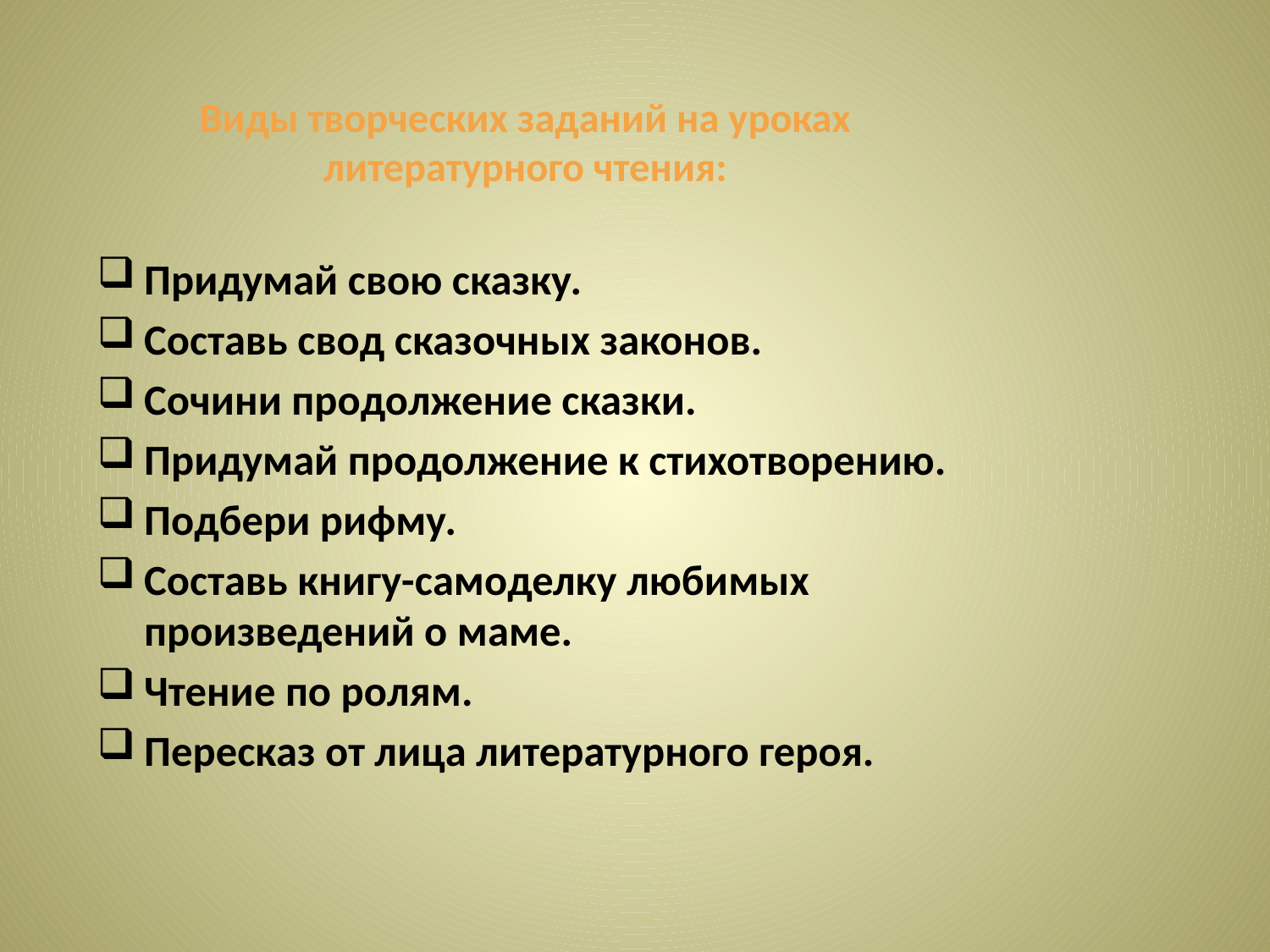

# Виды творческих заданий на уроках литературного чтения:
Придумай свою сказку.
Составь свод сказочных законов.
Сочини продолжение сказки.
Придумай продолжение к стихотворению.
Подбери рифму.
Составь книгу-самоделку любимых произведений о маме.
Чтение по ролям.
Пересказ от лица литературного героя.